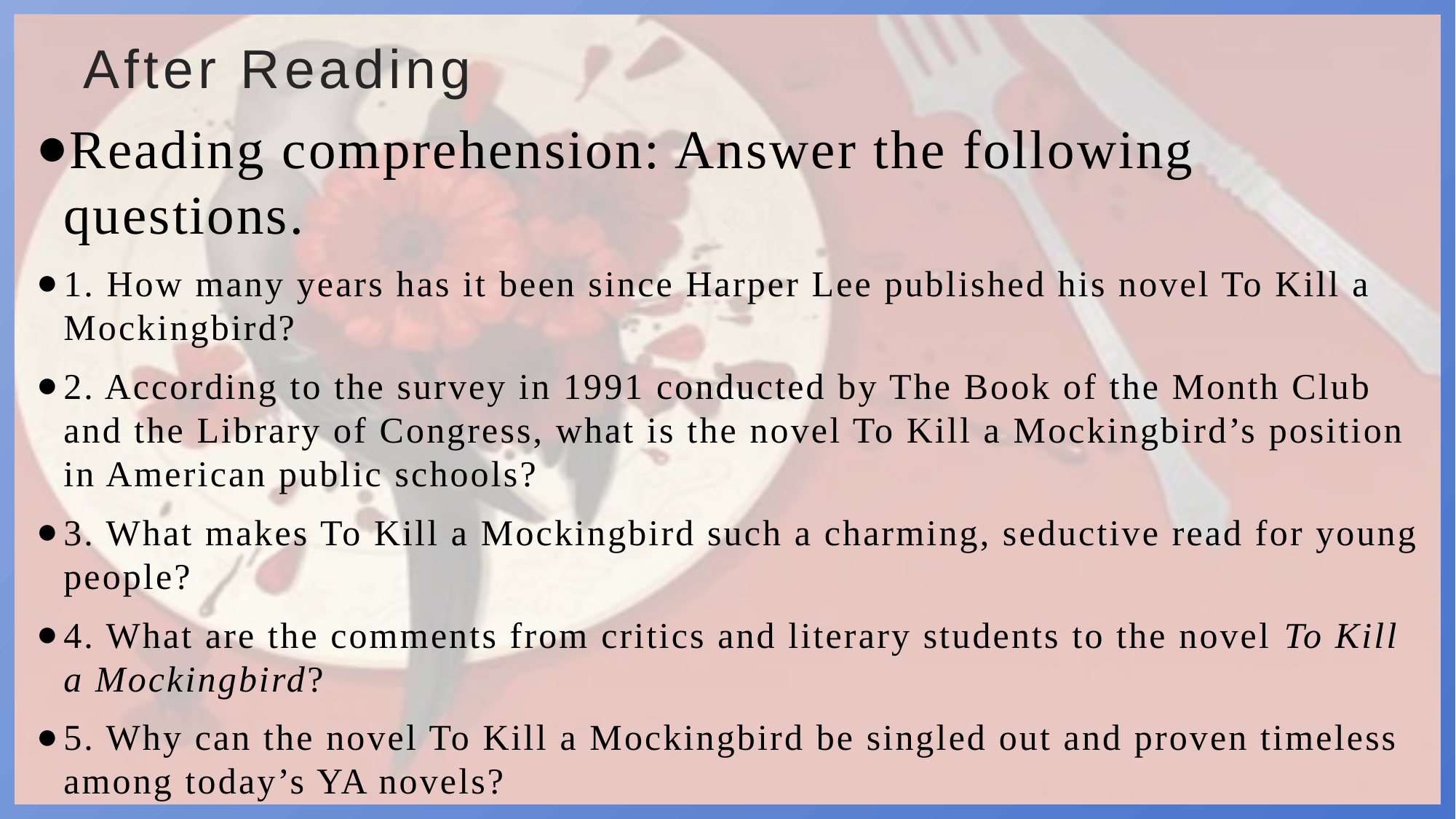

# After Reading
Reading comprehension: Answer the following questions.
1. How many years has it been since Harper Lee published his novel To Kill a Mockingbird?
2. According to the survey in 1991 conducted by The Book of the Month Club and the Library of Congress, what is the novel To Kill a Mockingbird’s position in American public schools?
3. What makes To Kill a Mockingbird such a charming, seductive read for young people?
4. What are the comments from critics and literary students to the novel To Kill a Mockingbird?
5. Why can the novel To Kill a Mockingbird be singled out and proven timeless among today’s YA novels?